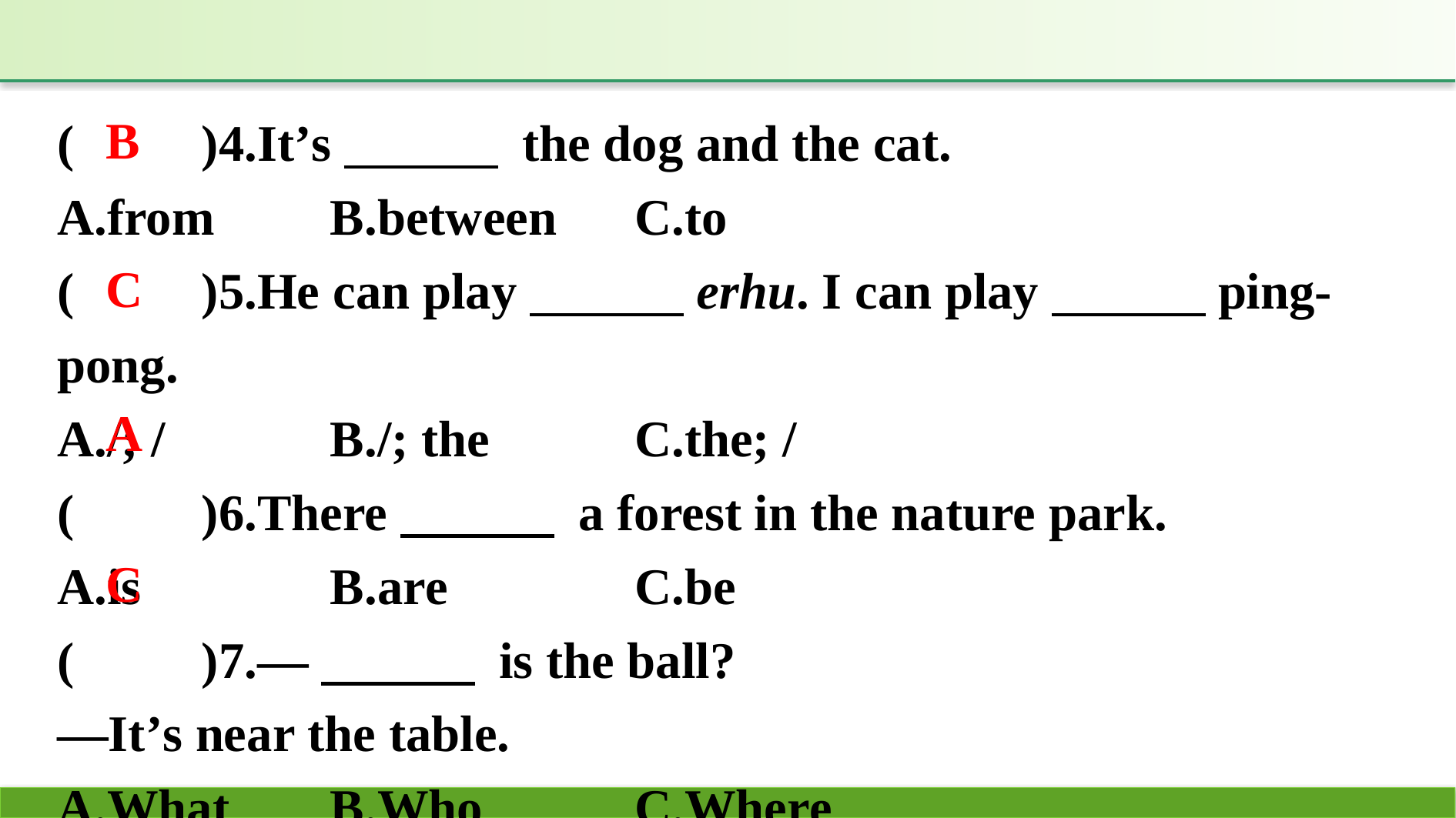

(　　)4.It’s　　　 the dog and the cat.
A.from	B.between		C.to
(　　)5.He can play　　　erhu. I can play　　　ping-pong.
A./; /		B./; the		C.the; /
(　　)6.There　　　 a forest in the nature park.
A.is		B.are			C.be
(　　)7.—　　　 is the ball?
—It’s near the table.
A.What	B.Who		C.Where
B
C
A
C